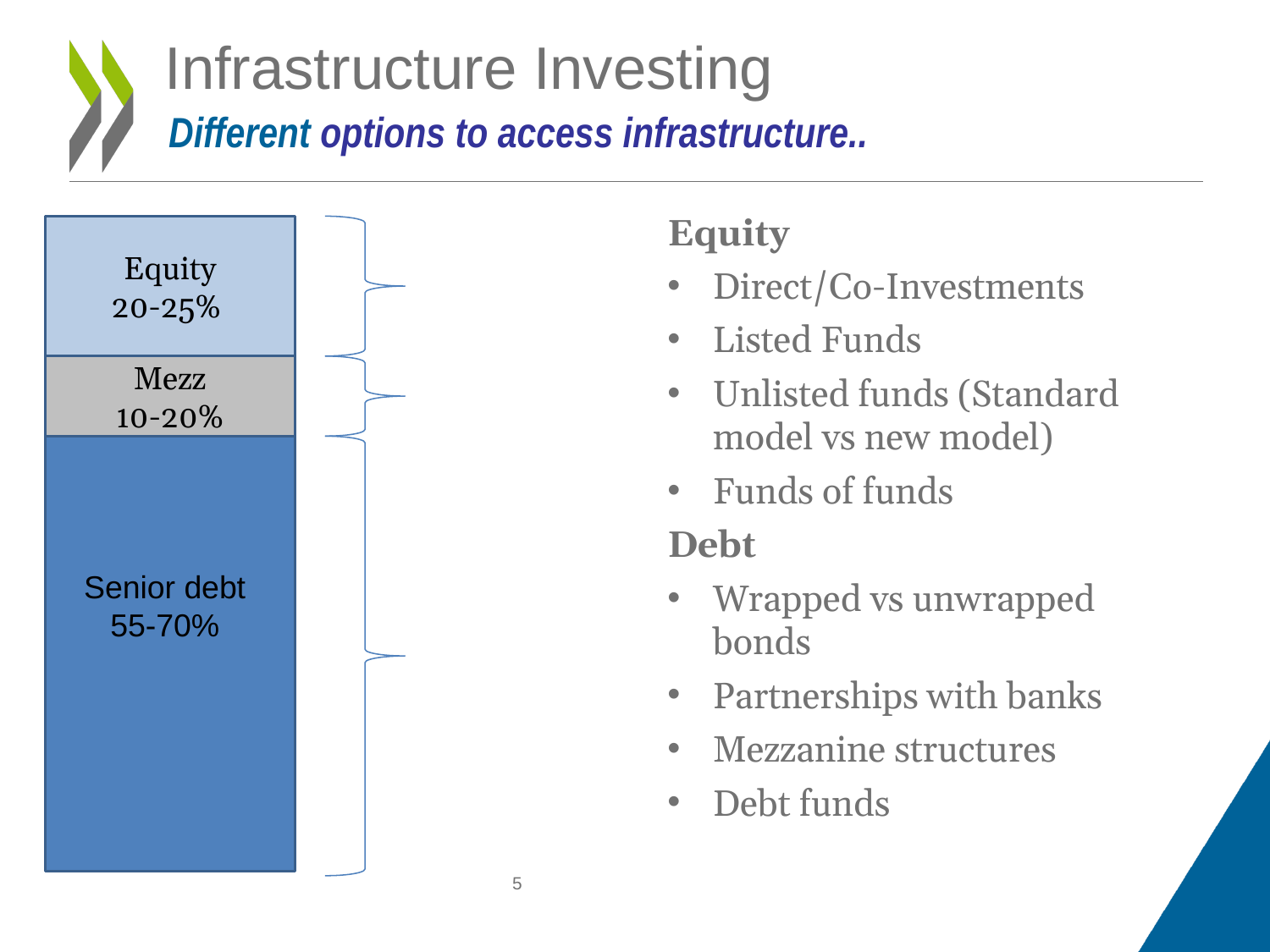

# Infrastructure Investing
        Different options to access infrastructure..
Equity
Direct/Co-Investments
Listed Funds
Unlisted funds (Standard model vs new model)
Funds of funds
Debt
Wrapped vs unwrapped bonds
Partnerships with banks
Mezzanine structures
Debt funds

Equity
20-25%

Mezz
10-20%

Senior debt
55-70%

5